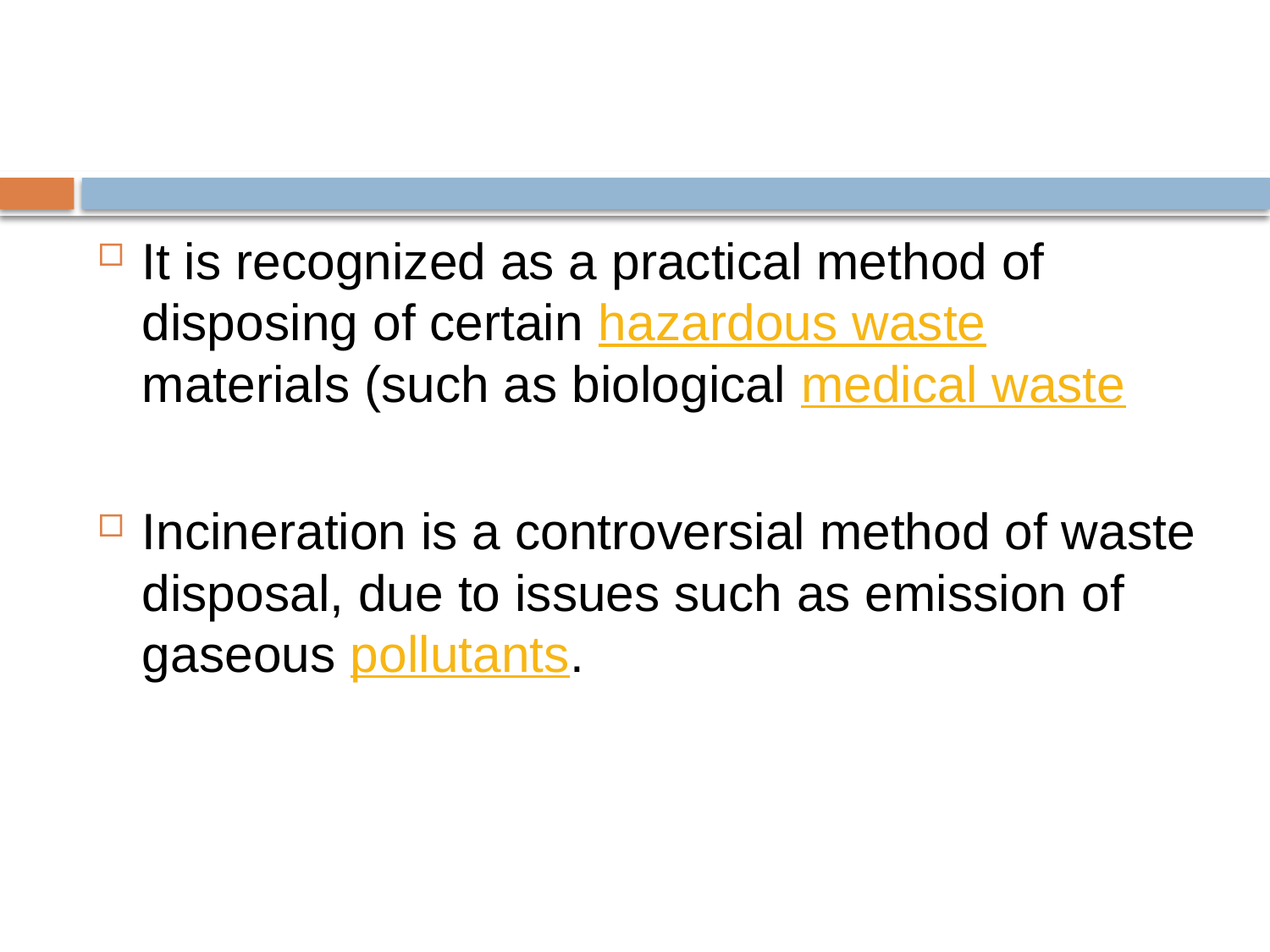

#
It is recognized as a practical method of disposing of certain hazardous waste materials (such as biological medical waste

Incineration is a controversial method of waste disposal, due to issues such as emission of gaseous pollutants.